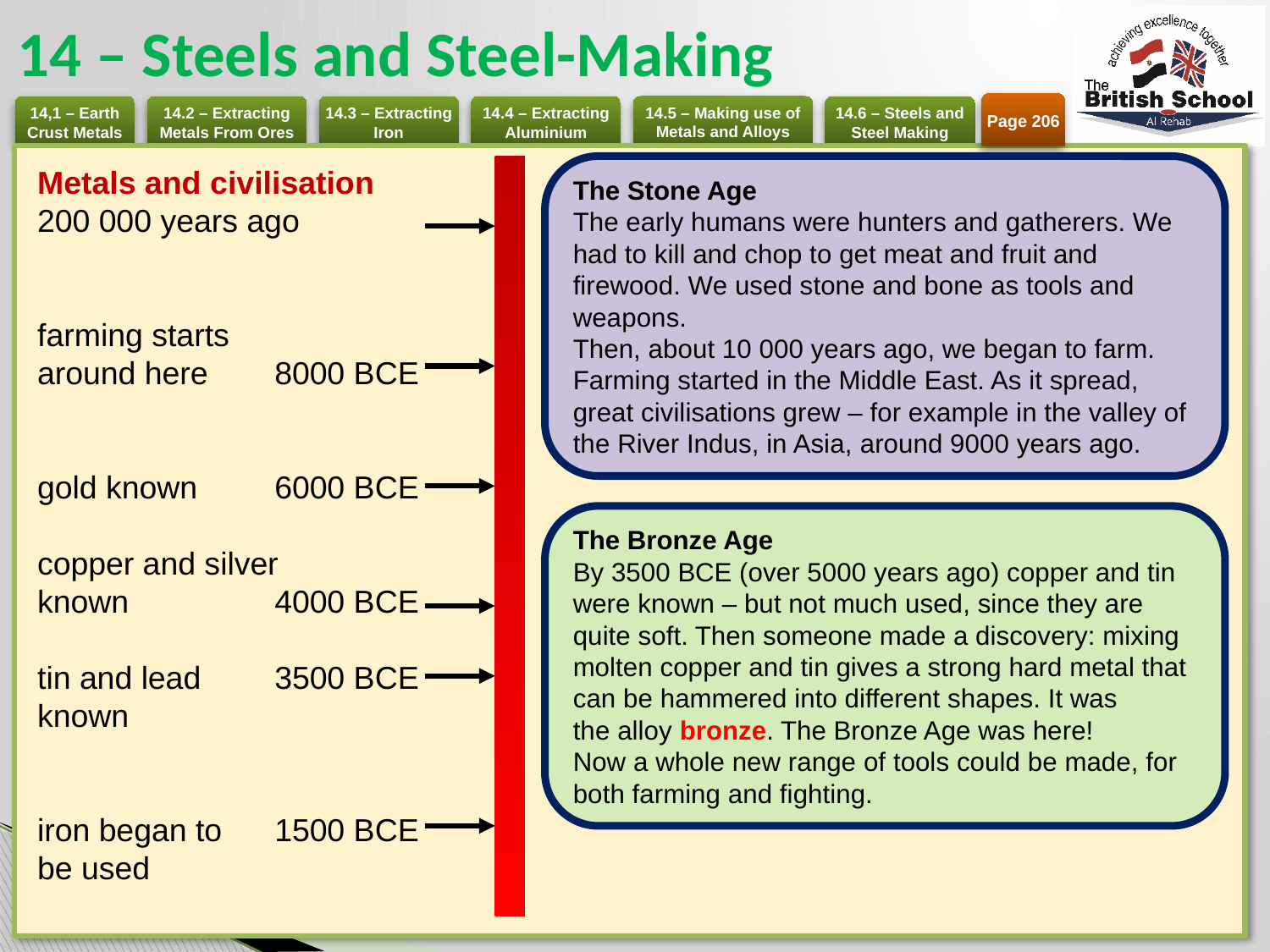

# 14 – Steels and Steel-Making
Page 206
Metals and civilisation
200 000 years ago
farming starts
around here	8000 BCE

gold known 	6000 BCE

copper and silver
known	4000 BCE

tin and lead 	3500 BCE
known
iron began to 	1500 BCE
be used

The Stone Age
The early humans were hunters and gatherers. We had to kill and chop to get meat and fruit and firewood. We used stone and bone as tools and weapons.
Then, about 10 000 years ago, we began to farm. Farming started in the Middle East. As it spread, great civilisations grew – for example in the valley of the River Indus, in Asia, around 9000 years ago.
The Bronze Age
By 3500 BCE (over 5000 years ago) copper and tin were known – but not much used, since they are quite soft. Then someone made a discovery: mixing molten copper and tin gives a strong hard metal that can be hammered into different shapes. It was
the alloy bronze. The Bronze Age was here!
Now a whole new range of tools could be made, for both farming and fighting.